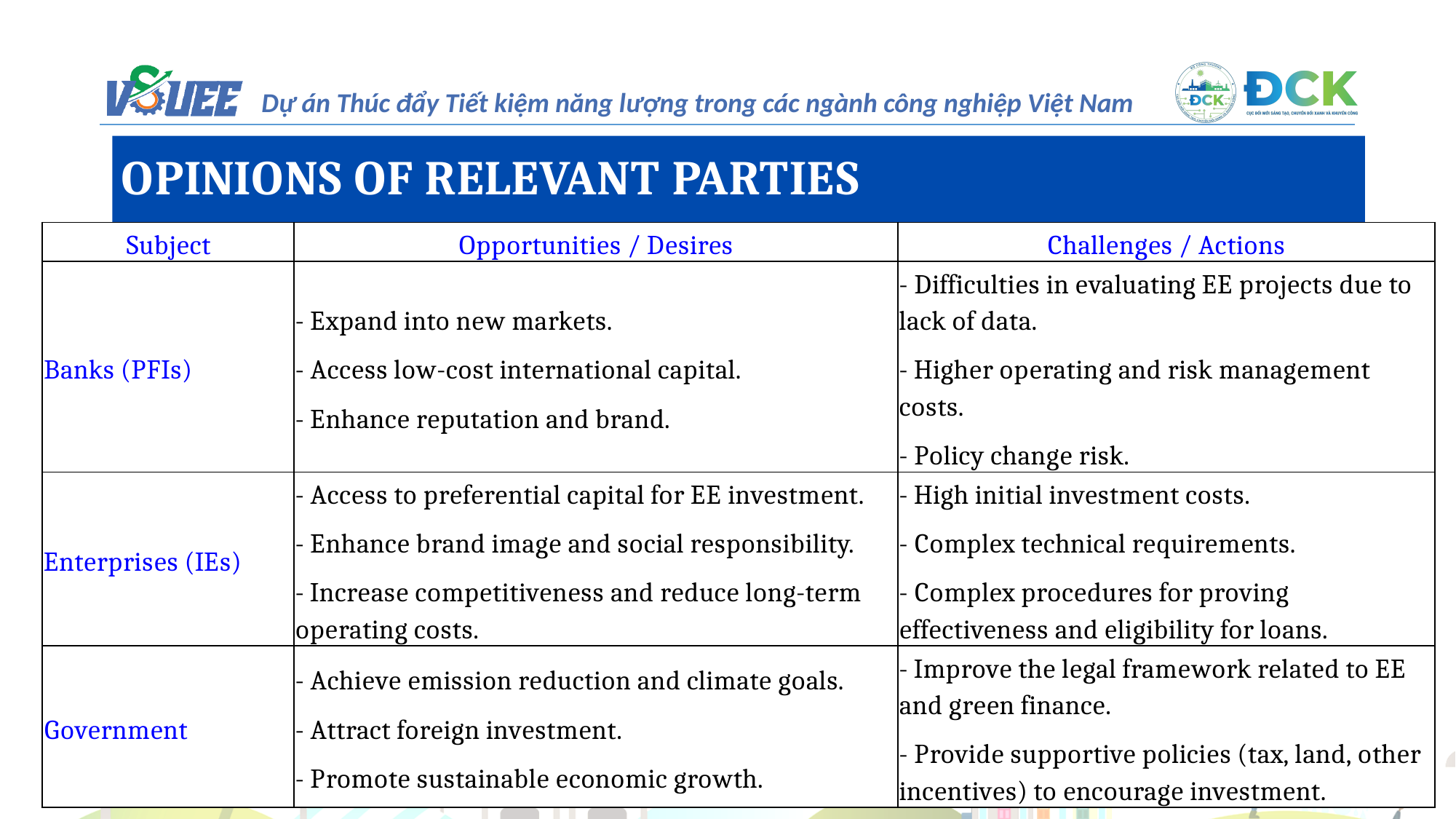

OPINIONS OF RELEVANT PARTIES
| Subject | Opportunities / Desires | Challenges / Actions |
| --- | --- | --- |
| Banks (PFIs) | - Expand into new markets. - Access low-cost international capital. - Enhance reputation and brand. | - Difficulties in evaluating EE projects due to lack of data. - Higher operating and risk management costs. - Policy change risk. |
| Enterprises (IEs) | - Access to preferential capital for EE investment. - Enhance brand image and social responsibility. - Increase competitiveness and reduce long-term operating costs. | - High initial investment costs. - Complex technical requirements. - Complex procedures for proving effectiveness and eligibility for loans. |
| Government | - Achieve emission reduction and climate goals. - Attract foreign investment. - Promote sustainable economic growth. | - Improve the legal framework related to EE and green finance. - Provide supportive policies (tax, land, other incentives) to encourage investment. |